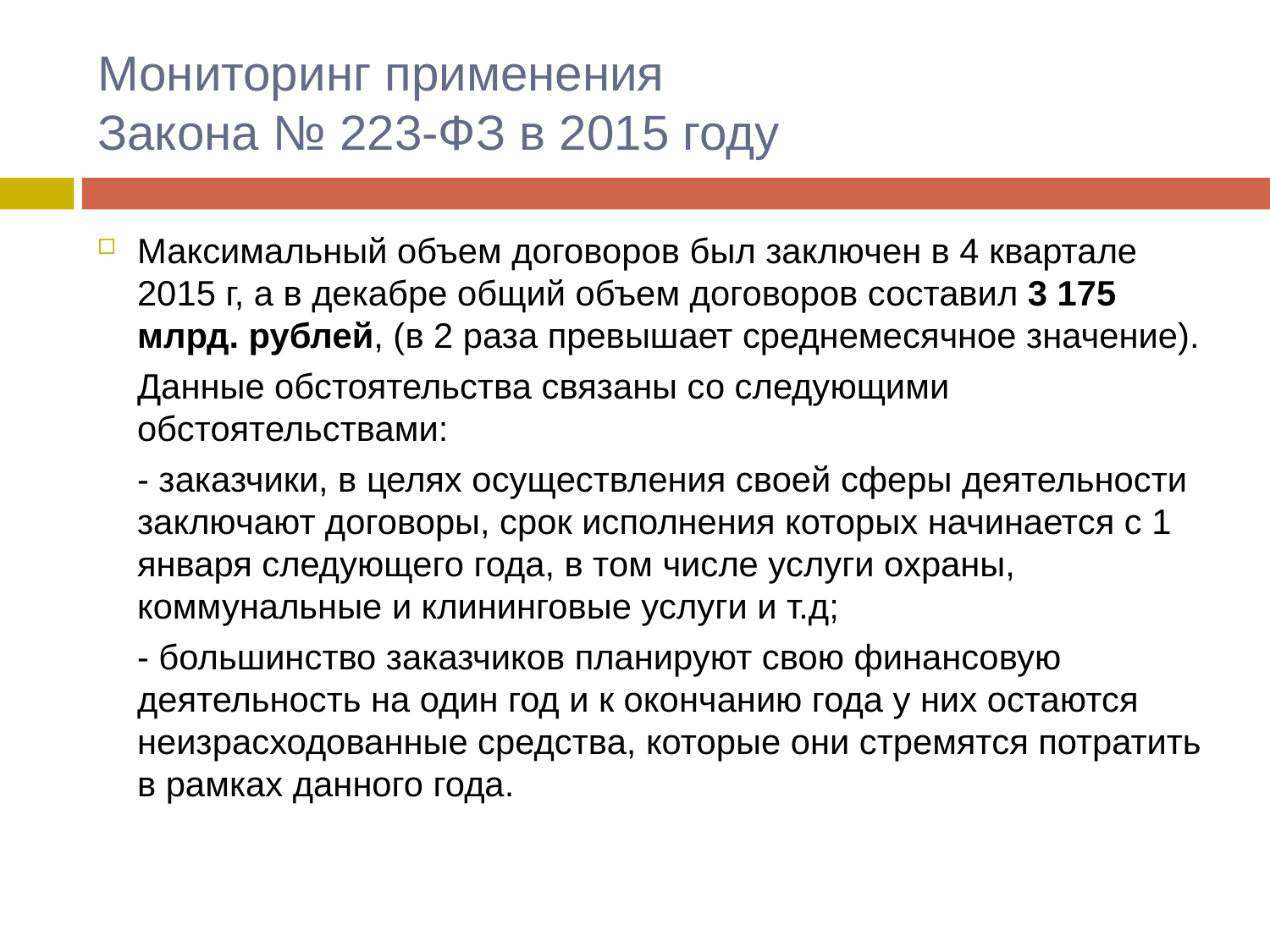

# Мониторинг применения Закона № 223-ФЗ в 2015 году
Максимальный объем договоров был заключен в 4 квартале 2015 г, а в декабре общий объем договоров составил 3 175 млрд. рублей, (в 2 раза превышает среднемесячное значение).
	Данные обстоятельства связаны со следующими обстоятельствами:
	- заказчики, в целях осуществления своей сферы деятельности заключают договоры, срок исполнения которых начинается с 1 января следующего года, в том числе услуги охраны, коммунальные и клининговые услуги и т.д;
	- большинство заказчиков планируют свою финансовую деятельность на один год и к окончанию года у них остаются неизрасходованные средства, которые они стремятся потратить в рамках данного года.